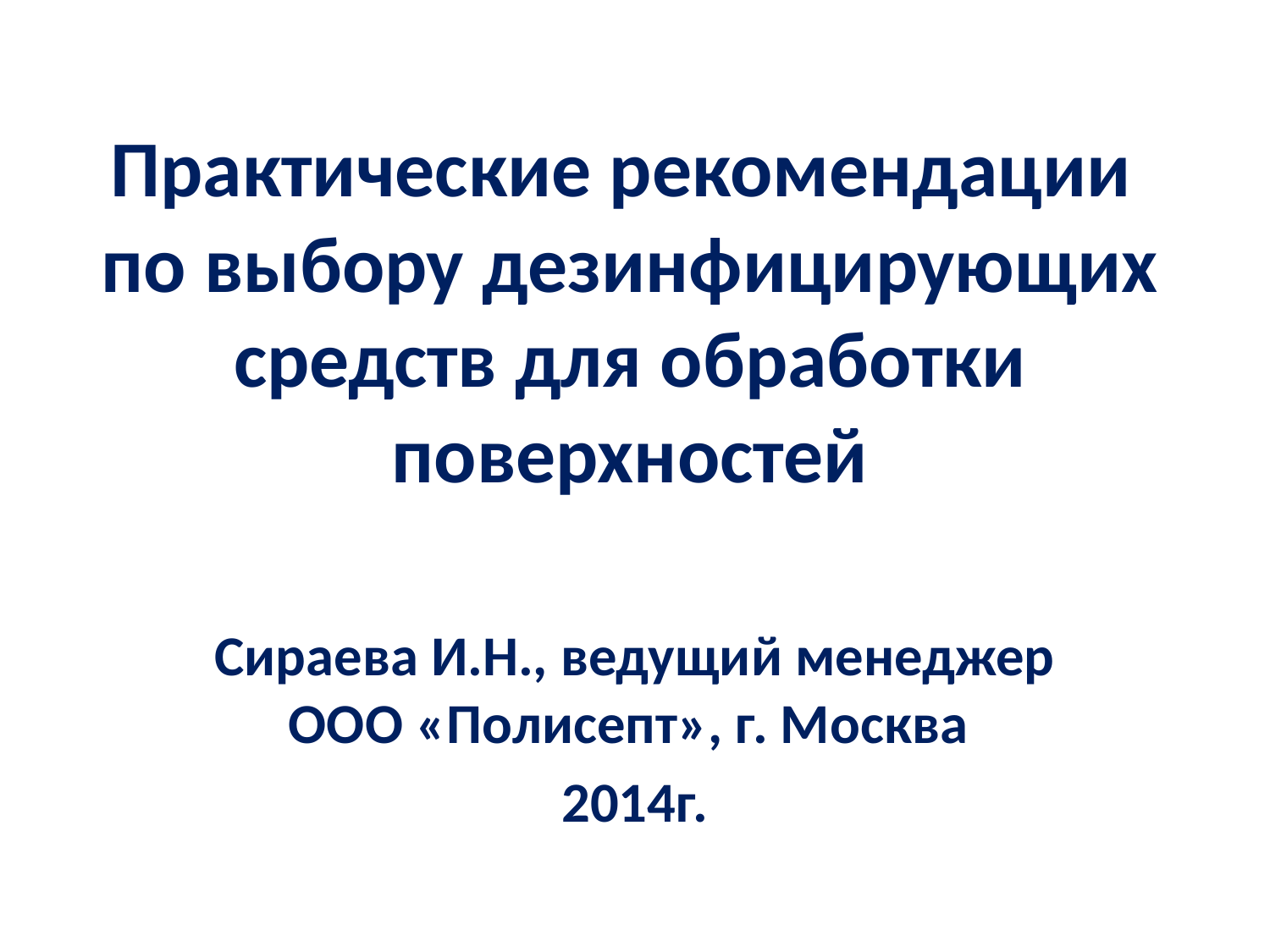

# Практические рекомендации по выбору дезинфицирующих средств для обработки поверхностей
Сираева И.Н., ведущий менеджер ООО «Полисепт», г. Москва
2014г.